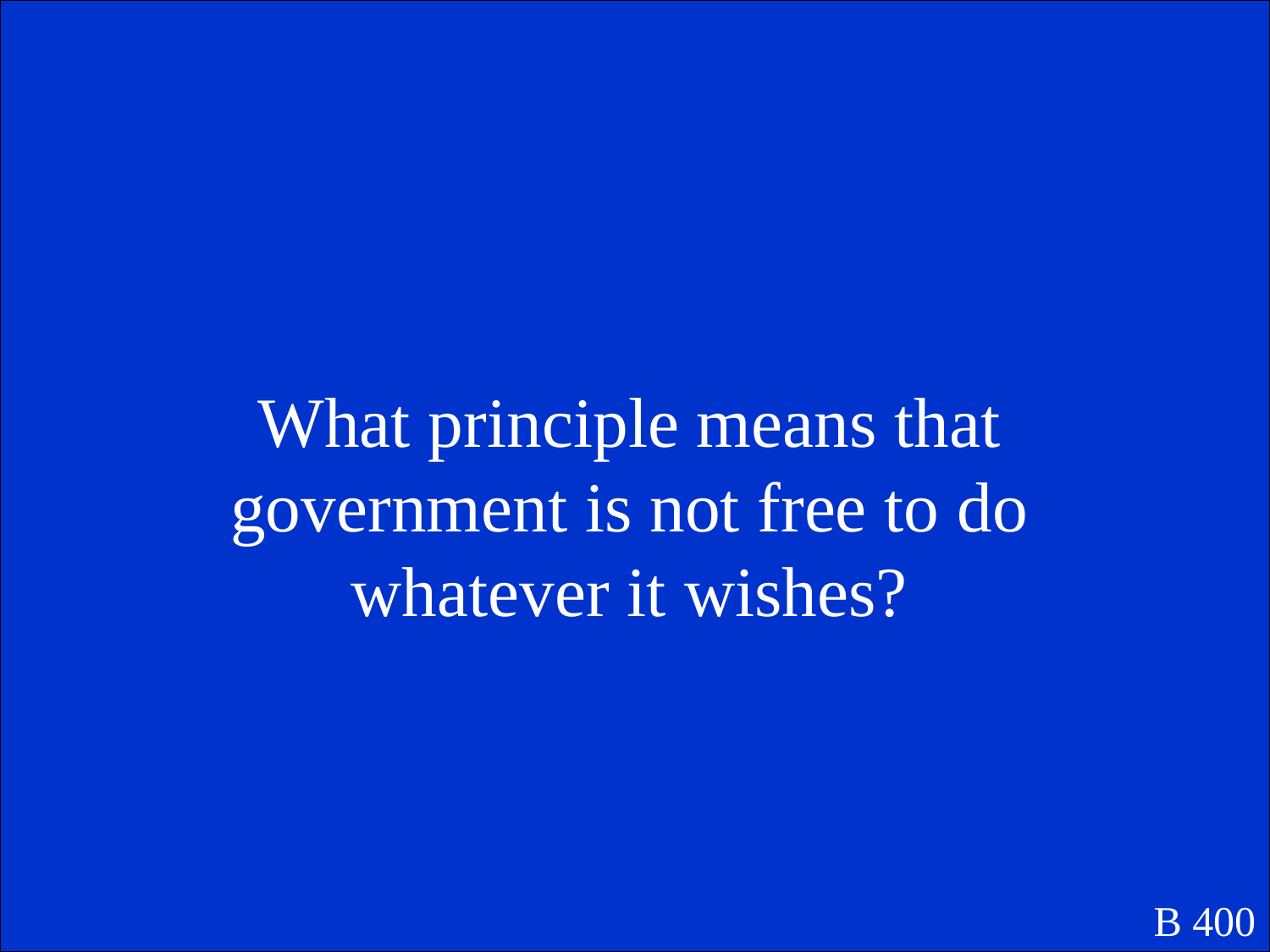

What principle means that government is not free to do whatever it wishes?
B 400